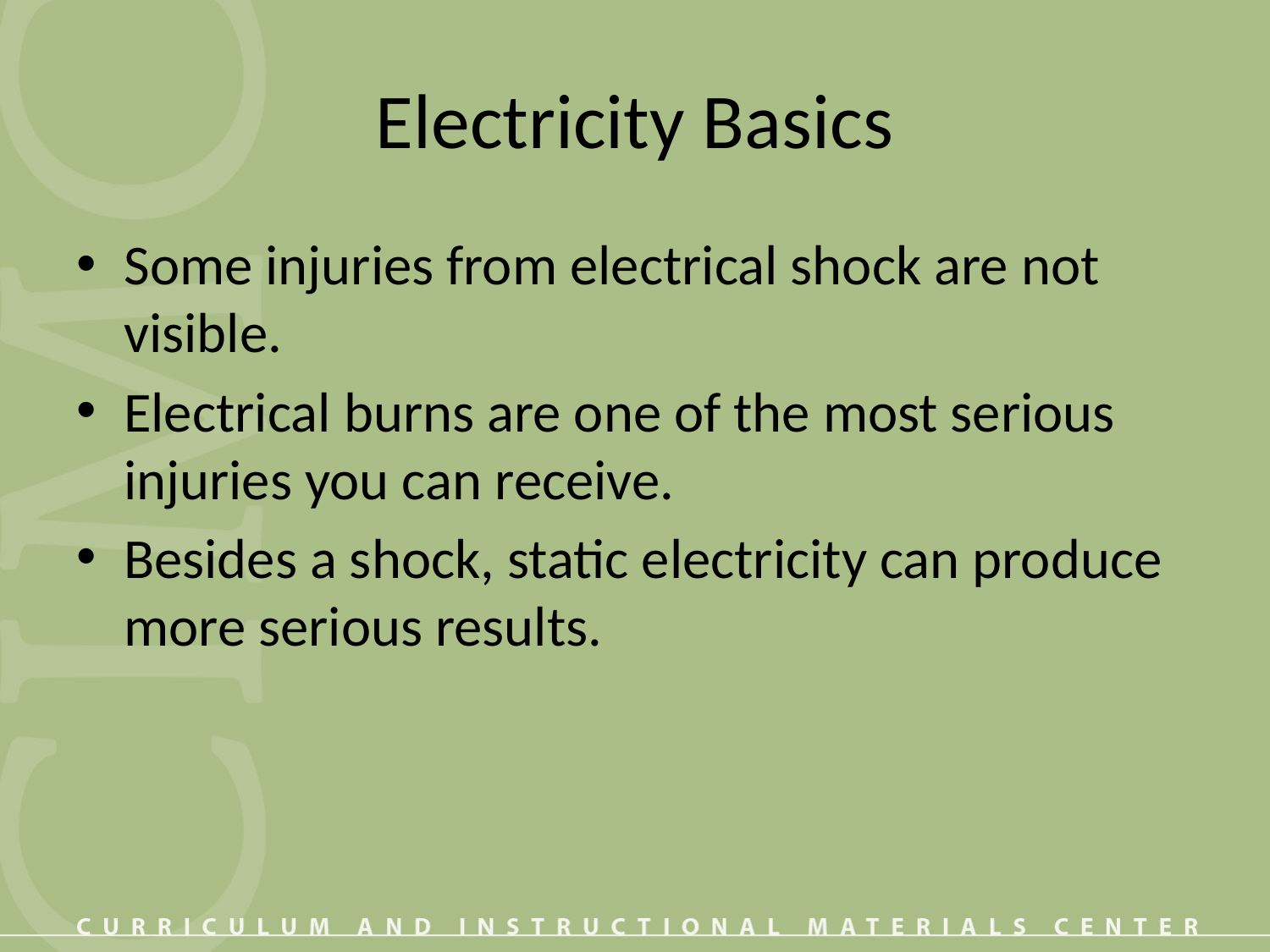

# Electricity Basics
Some injuries from electrical shock are not visible.
Electrical burns are one of the most serious injuries you can receive.
Besides a shock, static electricity can produce more serious results.